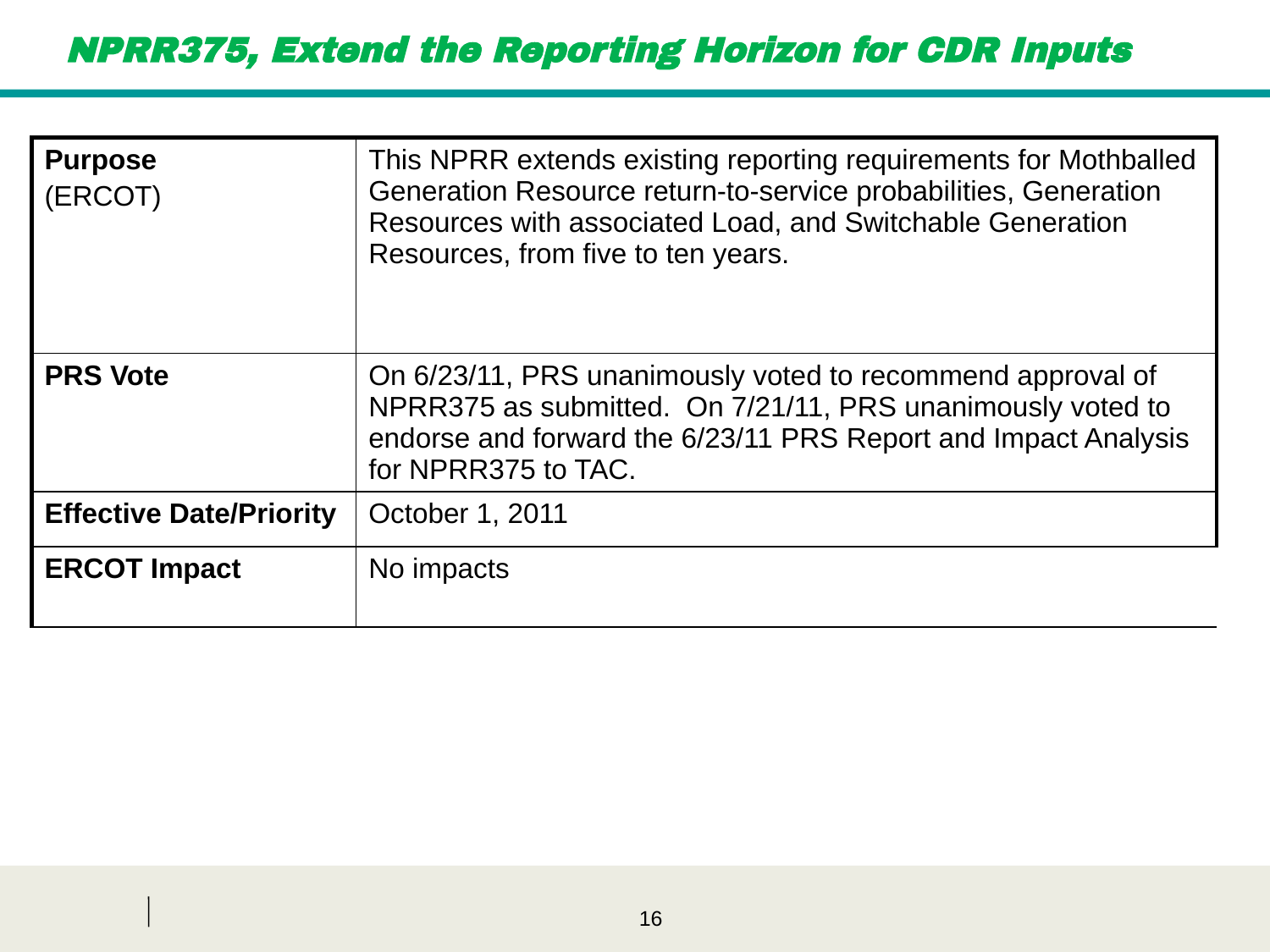

NPRR375, Extend the Reporting Horizon for CDR Inputs
| Purpose (ERCOT) | This NPRR extends existing reporting requirements for Mothballed Generation Resource return-to-service probabilities, Generation Resources with associated Load, and Switchable Generation Resources, from five to ten years. |
| --- | --- |
| PRS Vote | On 6/23/11, PRS unanimously voted to recommend approval of NPRR375 as submitted. On 7/21/11, PRS unanimously voted to endorse and forward the 6/23/11 PRS Report and Impact Analysis for NPRR375 to TAC. |
| Effective Date/Priority | October 1, 2011 |
| ERCOT Impact | No impacts |